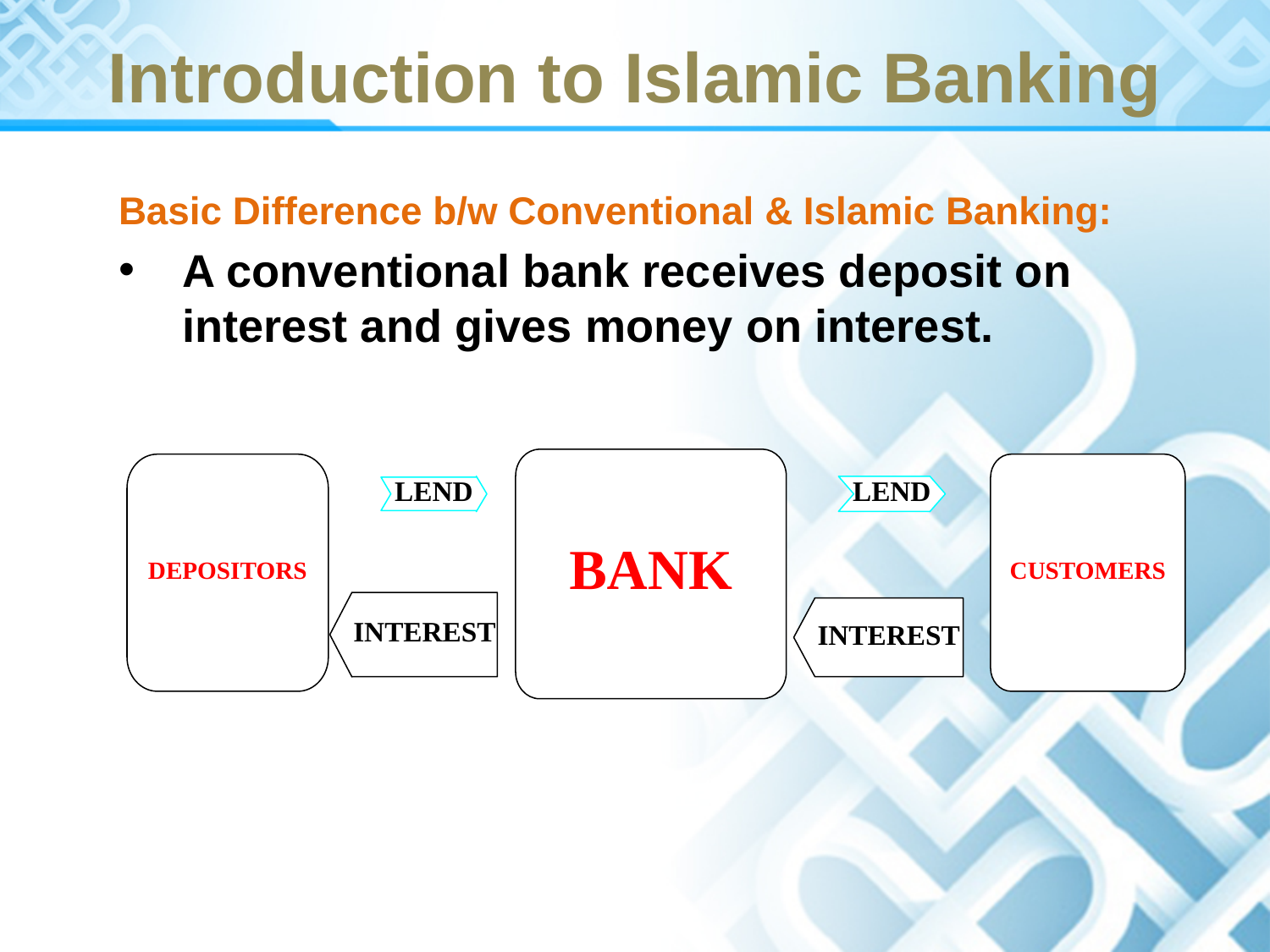

Introduction to Islamic Banking
Basic Difference b/w Conventional & Islamic Banking:
A conventional bank receives deposit on interest and gives money on interest.

BANK
DEPOSITORS
CUSTOMERS
LEND
LEND
INTEREST
INTEREST